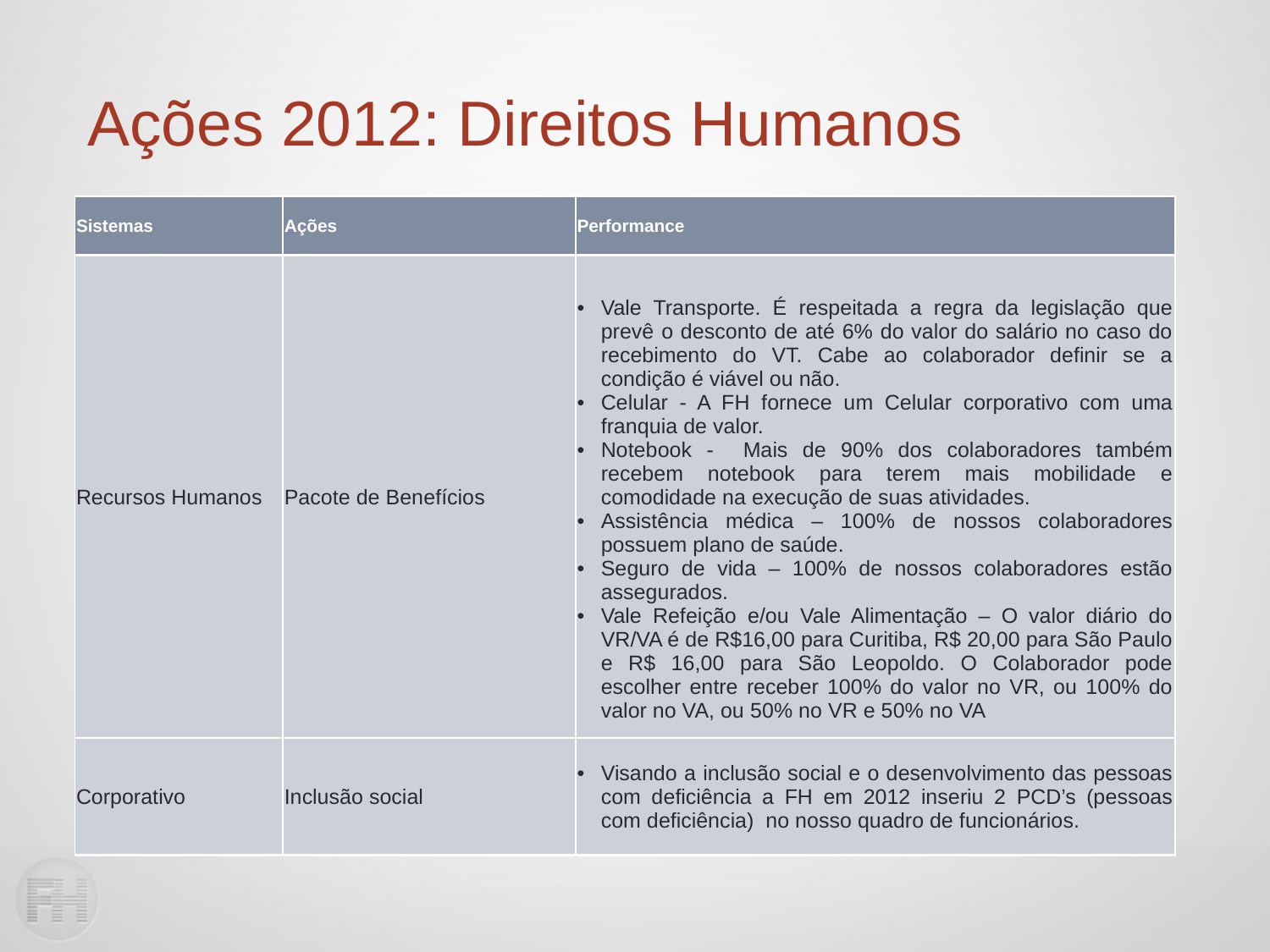

Ações 2012: Direitos Humanos
| Sistemas | Ações | Performance |
| --- | --- | --- |
| Recursos Humanos | Pacote de Benefícios | Vale Transporte. É respeitada a regra da legislação que prevê o desconto de até 6% do valor do salário no caso do recebimento do VT. Cabe ao colaborador definir se a condição é viável ou não. Celular - A FH fornece um Celular corporativo com uma franquia de valor. Notebook - Mais de 90% dos colaboradores também recebem notebook para terem mais mobilidade e comodidade na execução de suas atividades. Assistência médica – 100% de nossos colaboradores possuem plano de saúde. Seguro de vida – 100% de nossos colaboradores estão assegurados. Vale Refeição e/ou Vale Alimentação – O valor diário do VR/VA é de R$16,00 para Curitiba, R$ 20,00 para São Paulo e R$ 16,00 para São Leopoldo. O Colaborador pode escolher entre receber 100% do valor no VR, ou 100% do valor no VA, ou 50% no VR e 50% no VA |
| Corporativo | Inclusão social | Visando a inclusão social e o desenvolvimento das pessoas com deficiência a FH em 2012 inseriu 2 PCD’s (pessoas com deficiência) no nosso quadro de funcionários. |